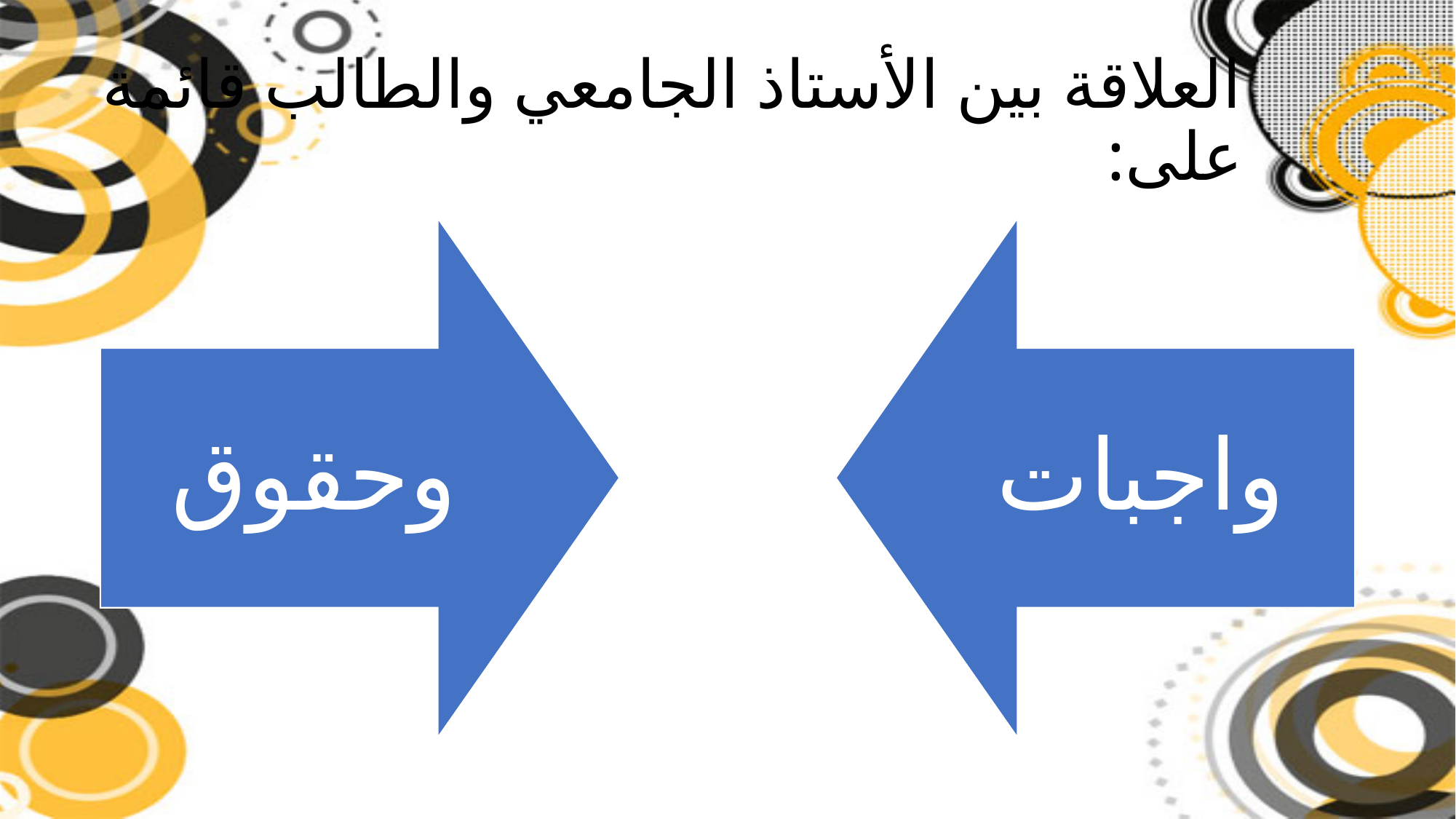

# العلاقة بين الأستاذ الجامعي والطالب قائمة على:
وحقوق
واجبات